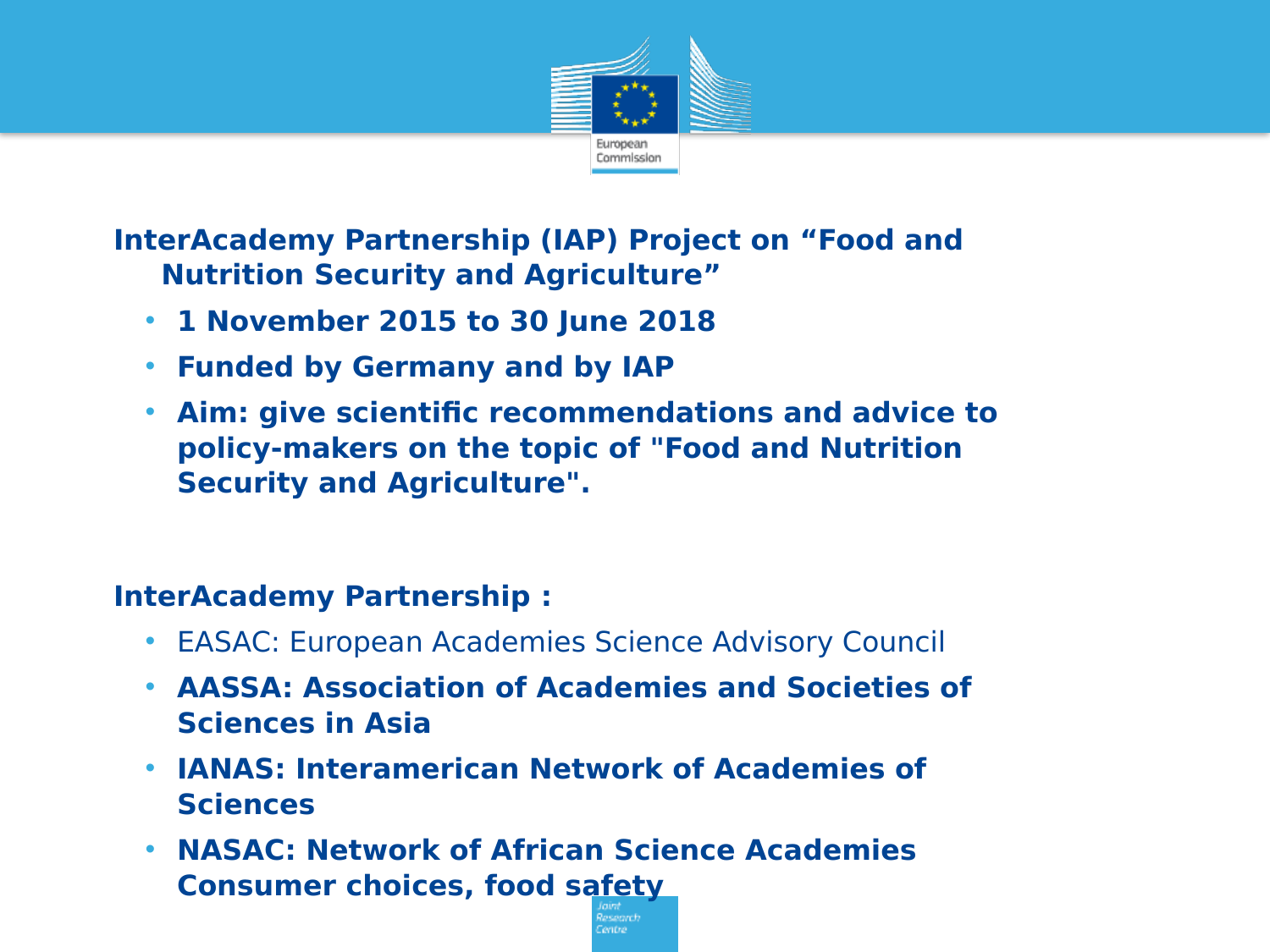

InterAcademy Partnership (IAP) Project on “Food and Nutrition Security and Agriculture”
1 November 2015 to 30 June 2018
Funded by Germany and by IAP
Aim: give scientific recommendations and advice to policy-makers on the topic of "Food and Nutrition Security and Agriculture".

InterAcademy Partnership :
EASAC: European Academies Science Advisory Council
AASSA: Association of Academies and Societies of Sciences in Asia
IANAS: Interamerican Network of Academies of Sciences
NASAC: Network of African Science Academies Consumer choices, food safety